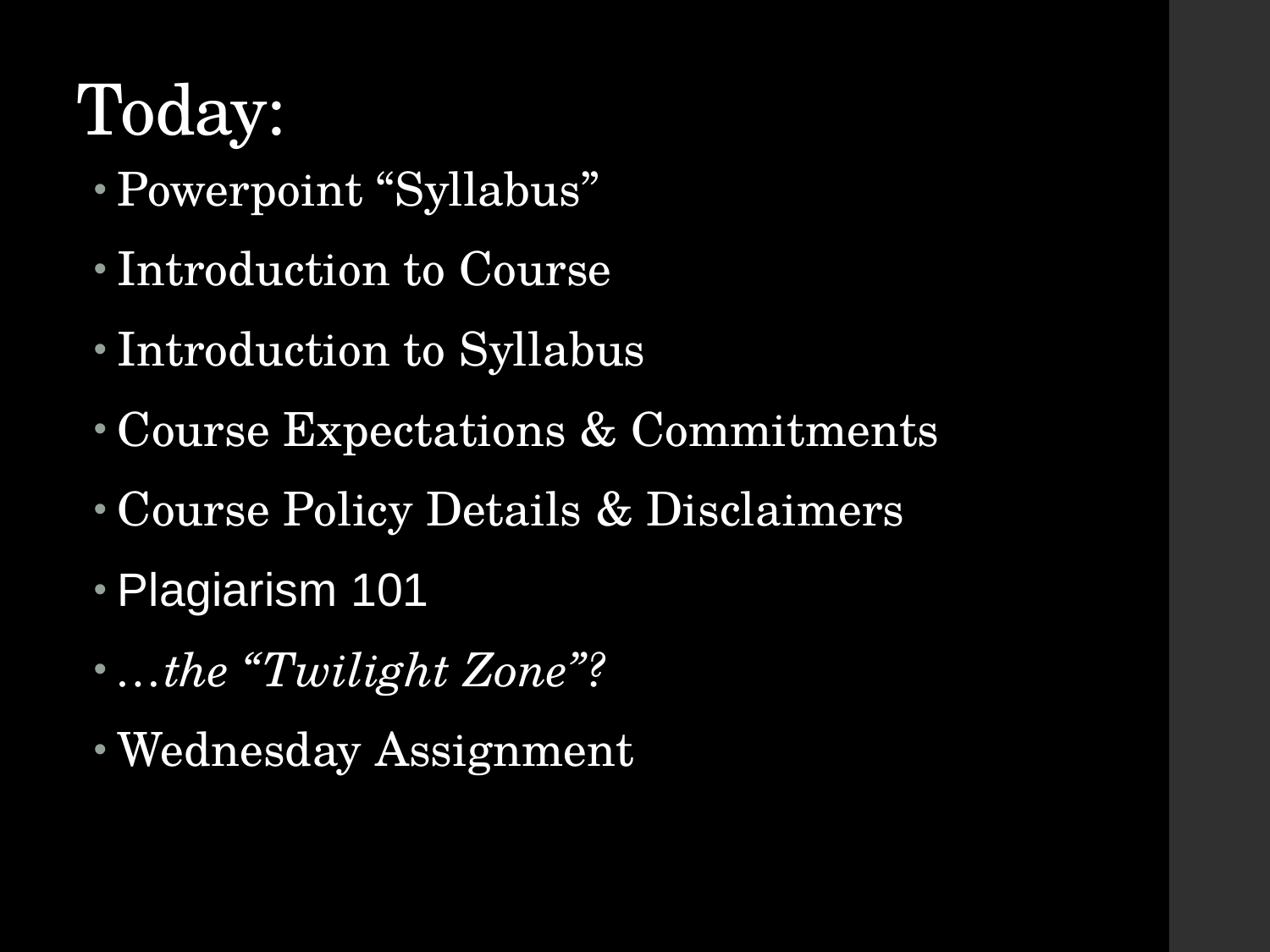

# Today:
Powerpoint “Syllabus”
Introduction to Course
Introduction to Syllabus
Course Expectations & Commitments
Course Policy Details & Disclaimers
Plagiarism 101
…the “Twilight Zone”?
Wednesday Assignment